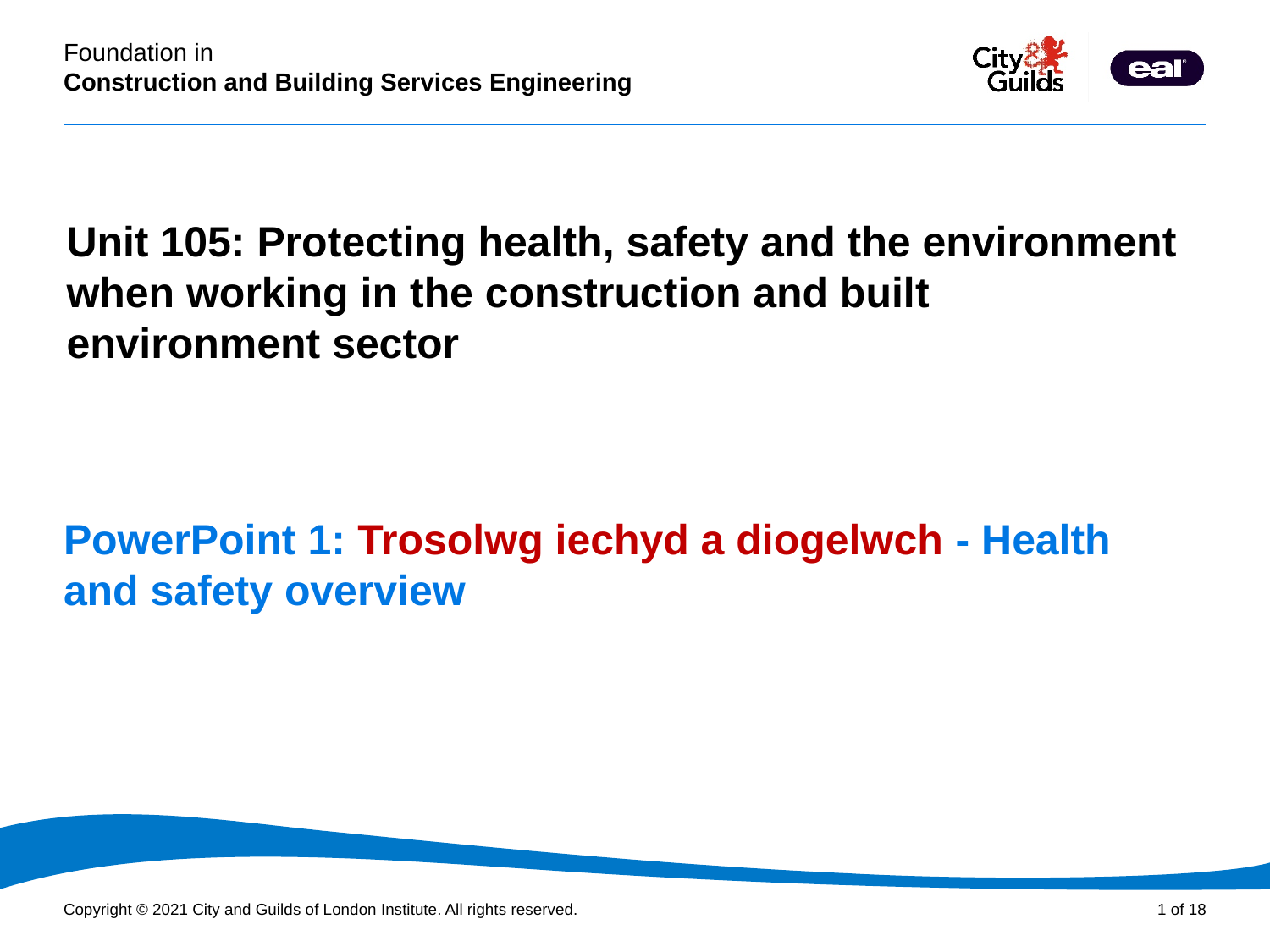

PowerPoint presentation
Unit 105: Protecting health, safety and the environment when working in the construction and built environment sector
# PowerPoint 1: Trosolwg iechyd a diogelwch - Health and safety overview